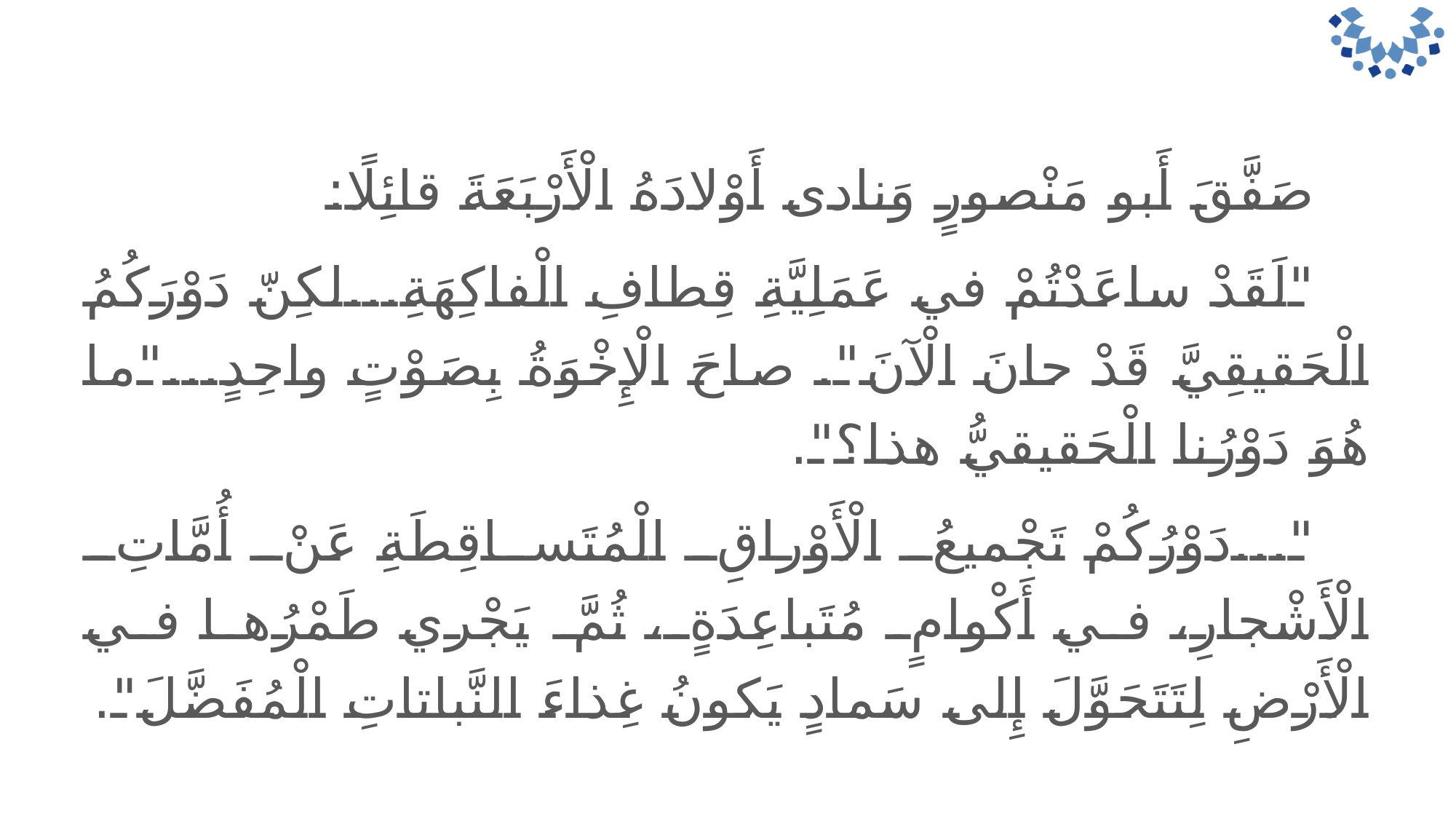

صَفَّقَ أَبو مَنْصورٍ وَنادى أَوْلادَهُ الْأَرْبَعَةَ قائِلًا:
	"لَقَدْ ساعَدْتُمْ في عَمَلِيَّةِ قِطافِ الْفاكِهَةِ...لكِنّ دَوْرَكُمُ الْحَقيقِيَّ قَدْ حانَ الْآنَ". صاحَ الْإِخْوَةُ بِصَوْتٍ واحِدٍ..."ما هُوَ دَوْرُنا الْحَقيقيُّ هذا؟".
	"...دَوْرُكُمْ تَجْميعُ الْأَوْراقِ الْمُتَساقِطَةِ عَنْ أُمَّاتِ الْأَشْجارِ، في أَكْوامٍ مُتَباعِدَةٍ، ثُمَّ يَجْري طَمْرُها في الْأَرْضِ لِتَتَحَوَّلَ إِلى سَمادٍ يَكونُ غِذاءَ النَّباتاتِ الْمُفَضَّلَ".